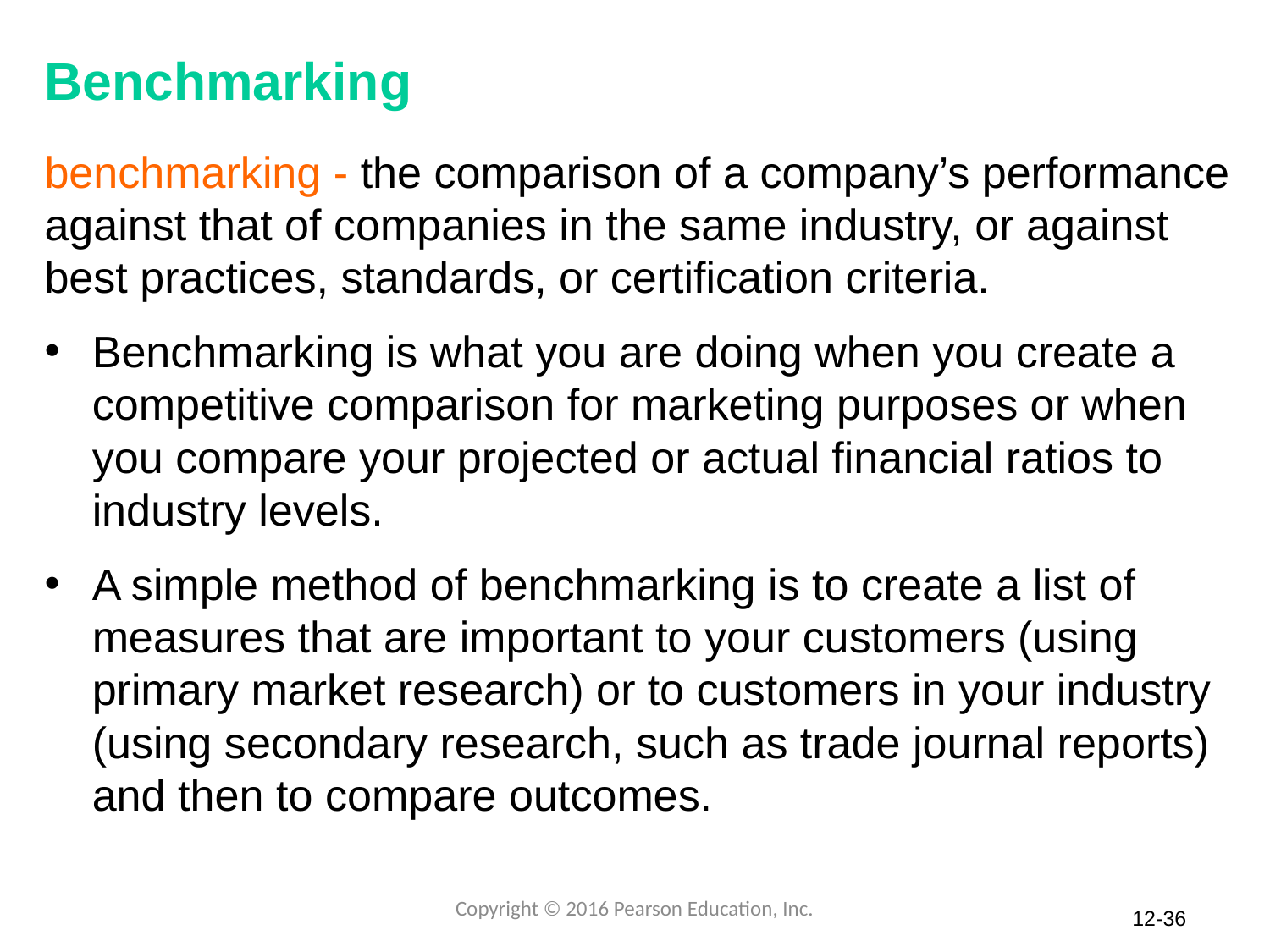

# Benchmarking
benchmarking - the comparison of a company’s performance against that of companies in the same industry, or against best practices, standards, or certification criteria.

Benchmarking is what you are doing when you create a competitive comparison for marketing purposes or when you compare your projected or actual financial ratios to industry levels.

A simple method of benchmarking is to create a list of measures that are important to your customers (using primary market research) or to customers in your industry (using secondary research, such as trade journal reports) and then to compare outcomes.
Copyright © 2016 Pearson Education, Inc.